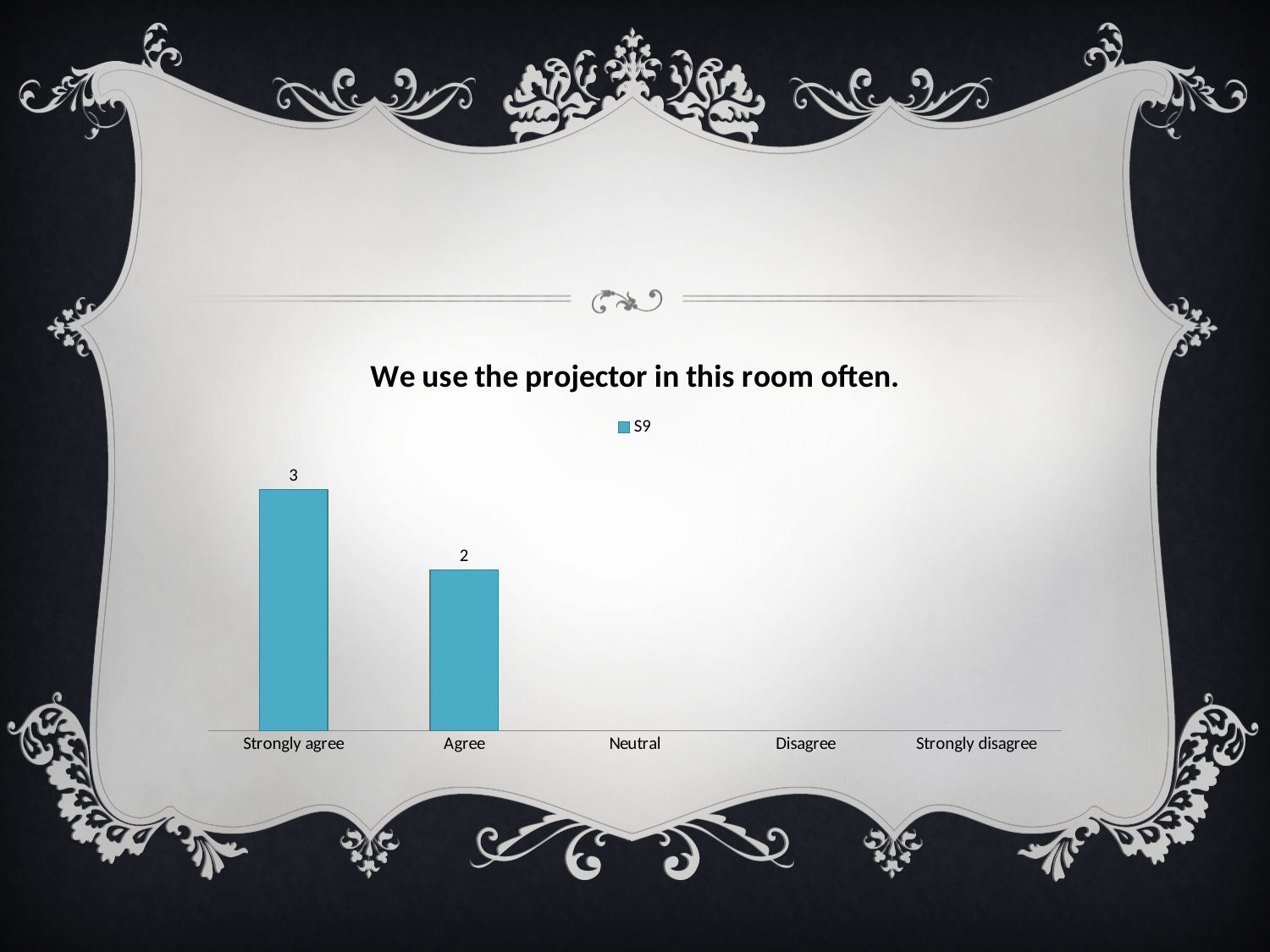

#

### Chart: We use the projector in this room often.

| Category | S9 |
|---|---|
| Strongly agree | 3.0 |
| Agree | 2.0 |
| Neutral | None |
| Disagree | None |
| Strongly disagree | None |